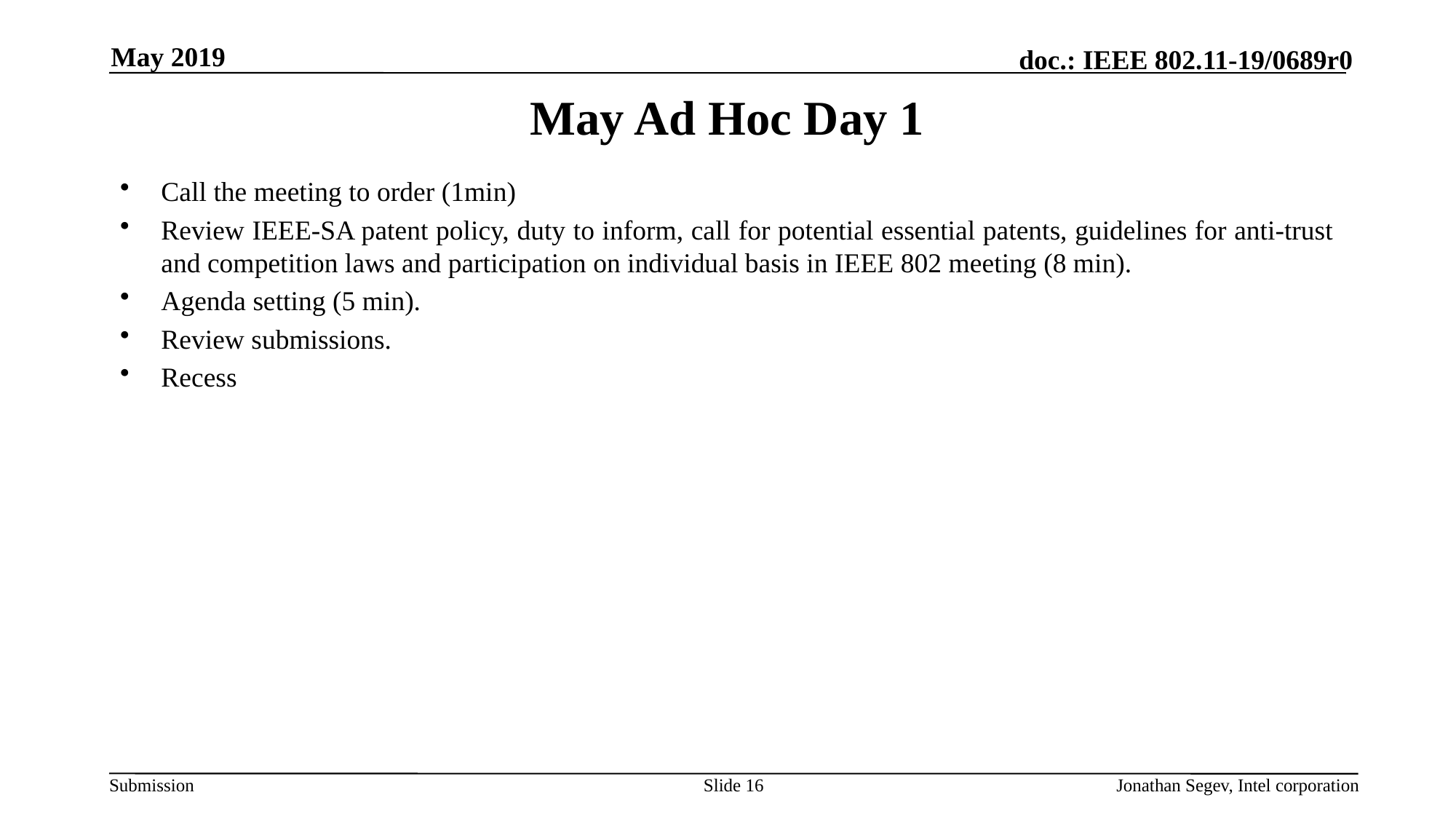

May 2019
# May Ad Hoc Day 1
Call the meeting to order (1min)
Review IEEE-SA patent policy, duty to inform, call for potential essential patents, guidelines for anti-trust and competition laws and participation on individual basis in IEEE 802 meeting (8 min).
Agenda setting (5 min).
Review submissions.
Recess

Slide 16
Jonathan Segev, Intel corporation